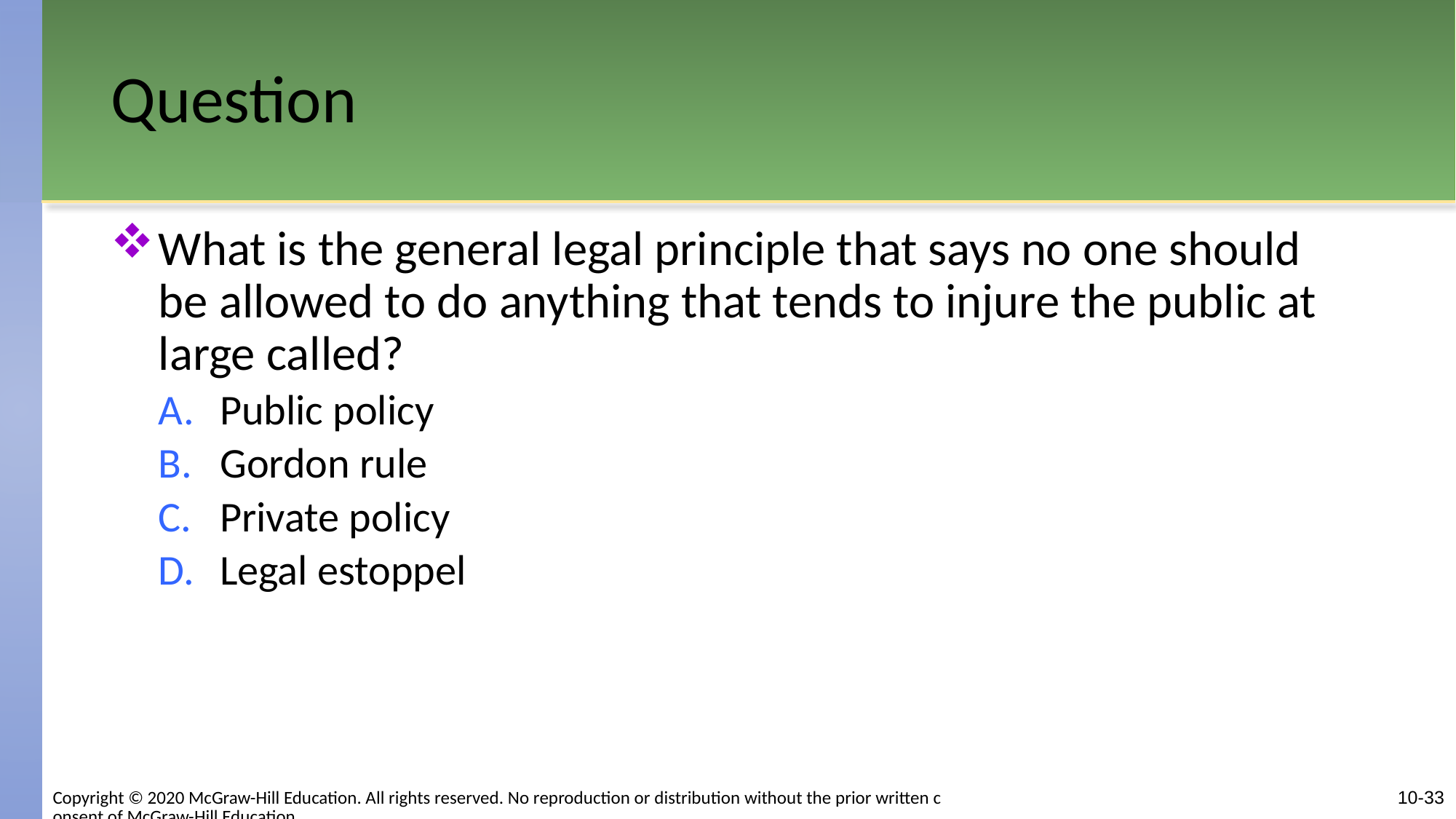

# Question
What is the general legal principle that says no one should be allowed to do anything that tends to injure the public at large called?
Public policy
Gordon rule
Private policy
Legal estoppel
Copyright © 2020 McGraw-Hill Education. All rights reserved. No reproduction or distribution without the prior written consent of McGraw-Hill Education.
10-33